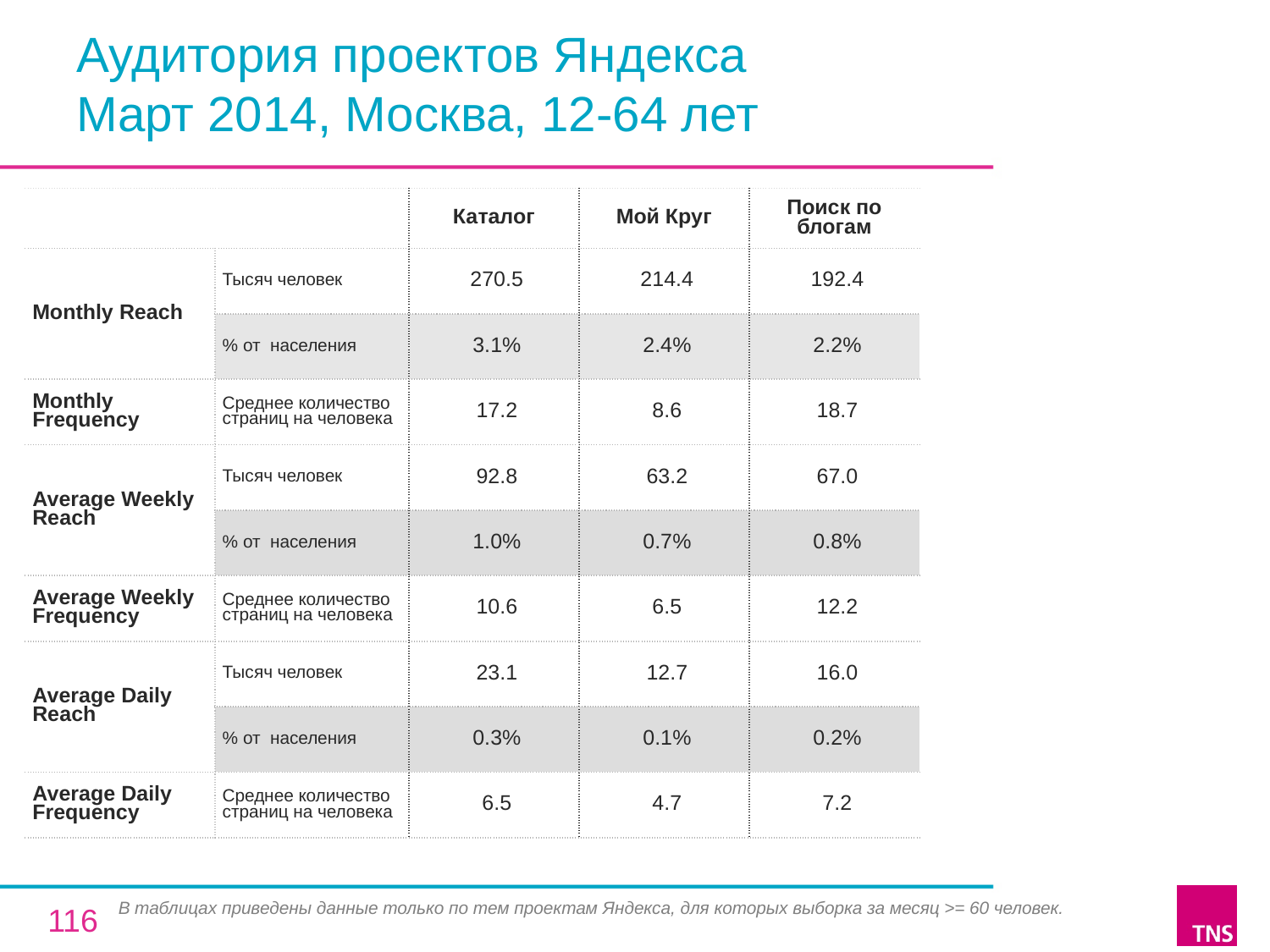

# Аудитория проектов Яндекса Март 2014, Москва, 12-64 лет
|  |  | Каталог | Мой Круг | Поиск по блогам |
| --- | --- | --- | --- | --- |
| Monthly Reach | Тысяч человек | 270.5 | 214.4 | 192.4 |
|  | % от населения | 3.1% | 2.4% | 2.2% |
| Monthly Frequency | Среднее количество страниц на человека | 17.2 | 8.6 | 18.7 |
| Average Weekly Reach | Тысяч человек | 92.8 | 63.2 | 67.0 |
|  | % от населения | 1.0% | 0.7% | 0.8% |
| Average Weekly Frequency | Среднее количество страниц на человека | 10.6 | 6.5 | 12.2 |
| Average Daily Reach | Тысяч человек | 23.1 | 12.7 | 16.0 |
|  | % от населения | 0.3% | 0.1% | 0.2% |
| Average Daily Frequency | Среднее количество страниц на человека | 6.5 | 4.7 | 7.2 |
В таблицах приведены данные только по тем проектам Яндекса, для которых выборка за месяц >= 60 человек.
116